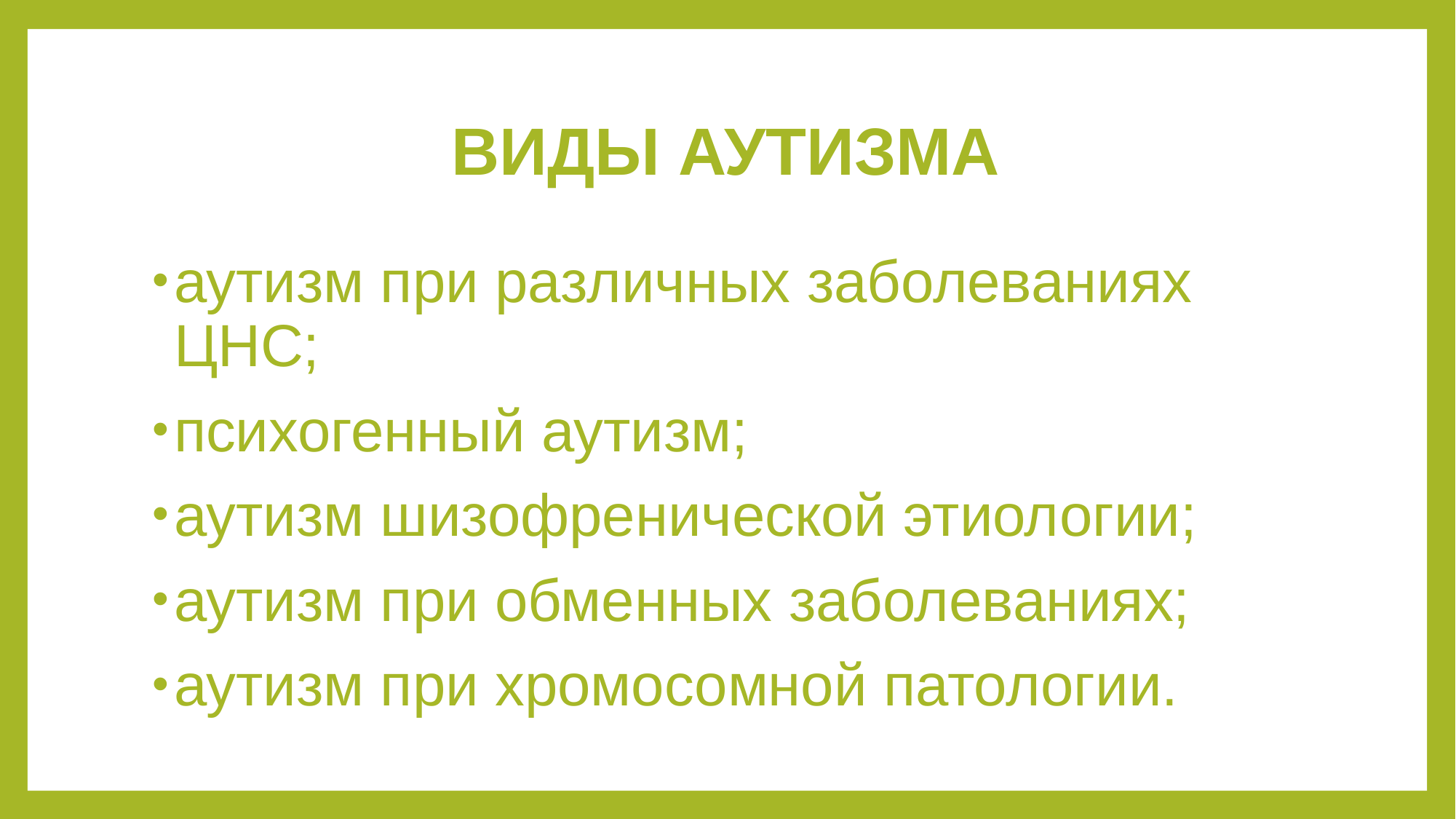

# ВИДЫ АУТИЗМА
аутизм при различных заболеваниях ЦНС;
психогенный аутизм;
аутизм шизофренической этиологии;
аутизм при обменных заболеваниях;
аутизм при хромосомной патологии.